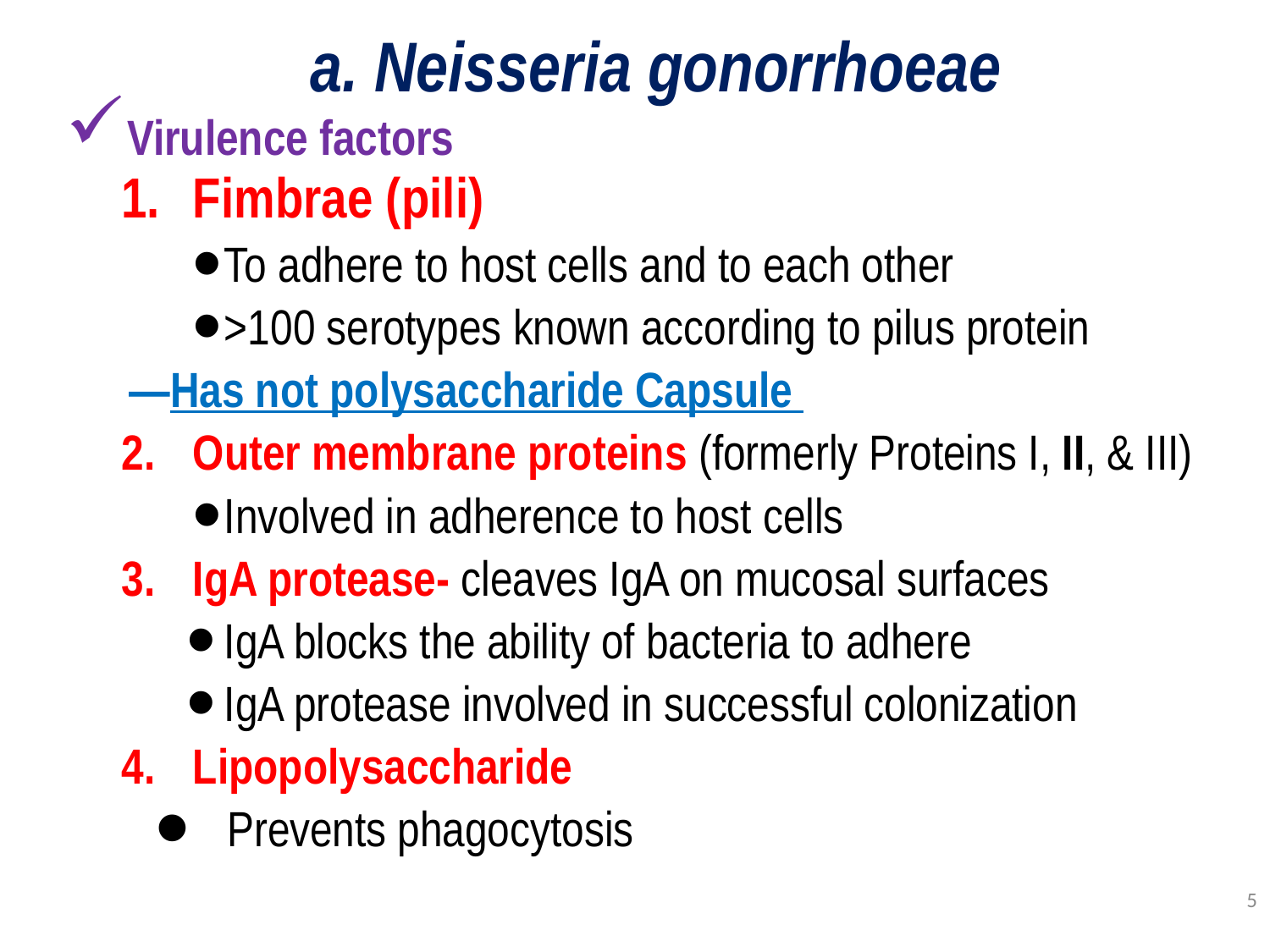

# a. Neisseria gonorrhoeae
Virulence factors
Fimbrae (pili)
To adhere to host cells and to each other
>100 serotypes known according to pilus protein
Has not polysaccharide Capsule
Outer membrane proteins (formerly Proteins I, II, & III)
Involved in adherence to host cells
IgA protease- cleaves IgA on mucosal surfaces
IgA blocks the ability of bacteria to adhere
IgA protease involved in successful colonization
Lipopolysaccharide
Prevents phagocytosis

5